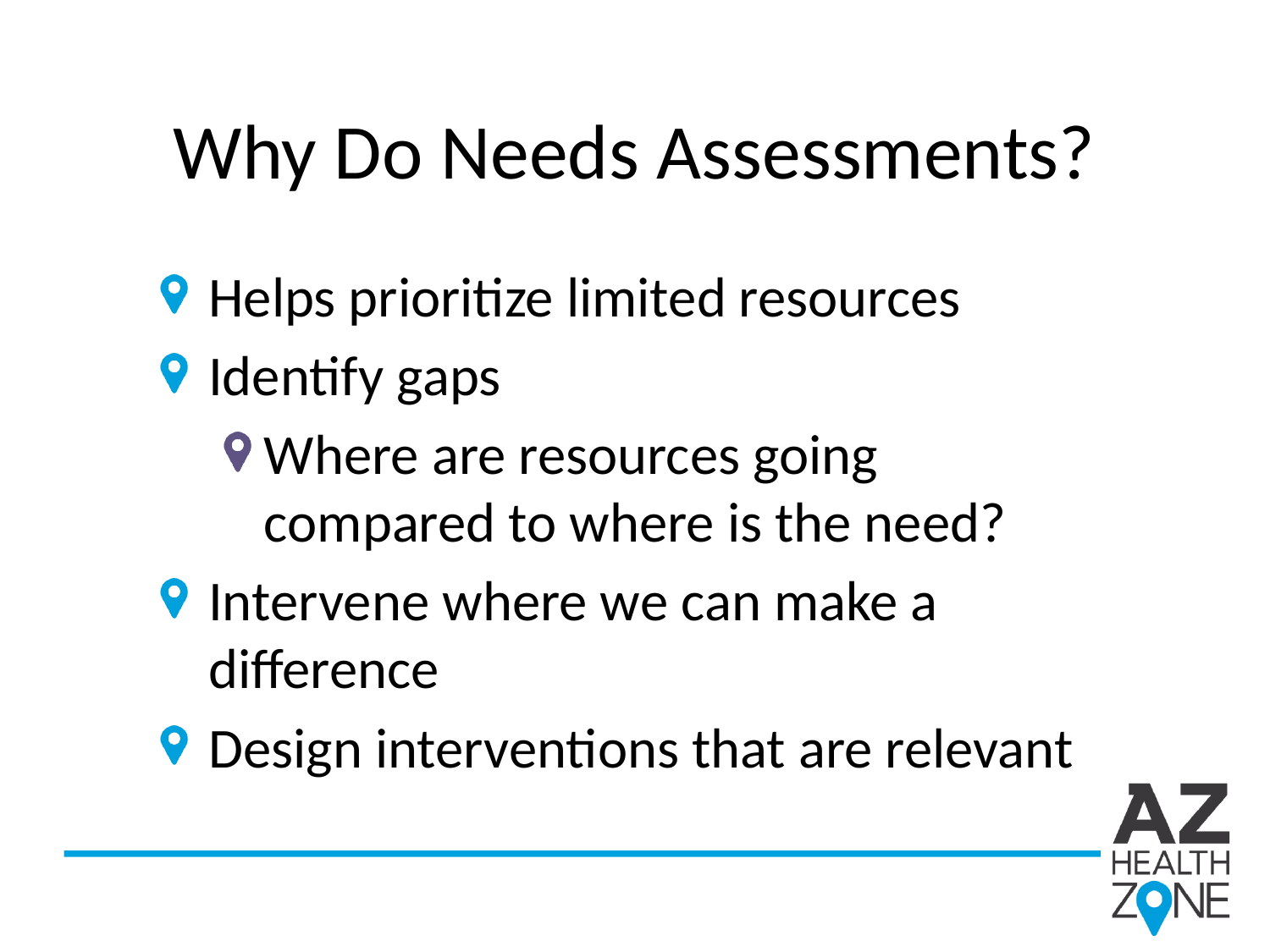

# Why Do Needs Assessments?
Helps prioritize limited resources
Identify gaps
Where are resources going compared to where is the need?
Intervene where we can make a difference
Design interventions that are relevant